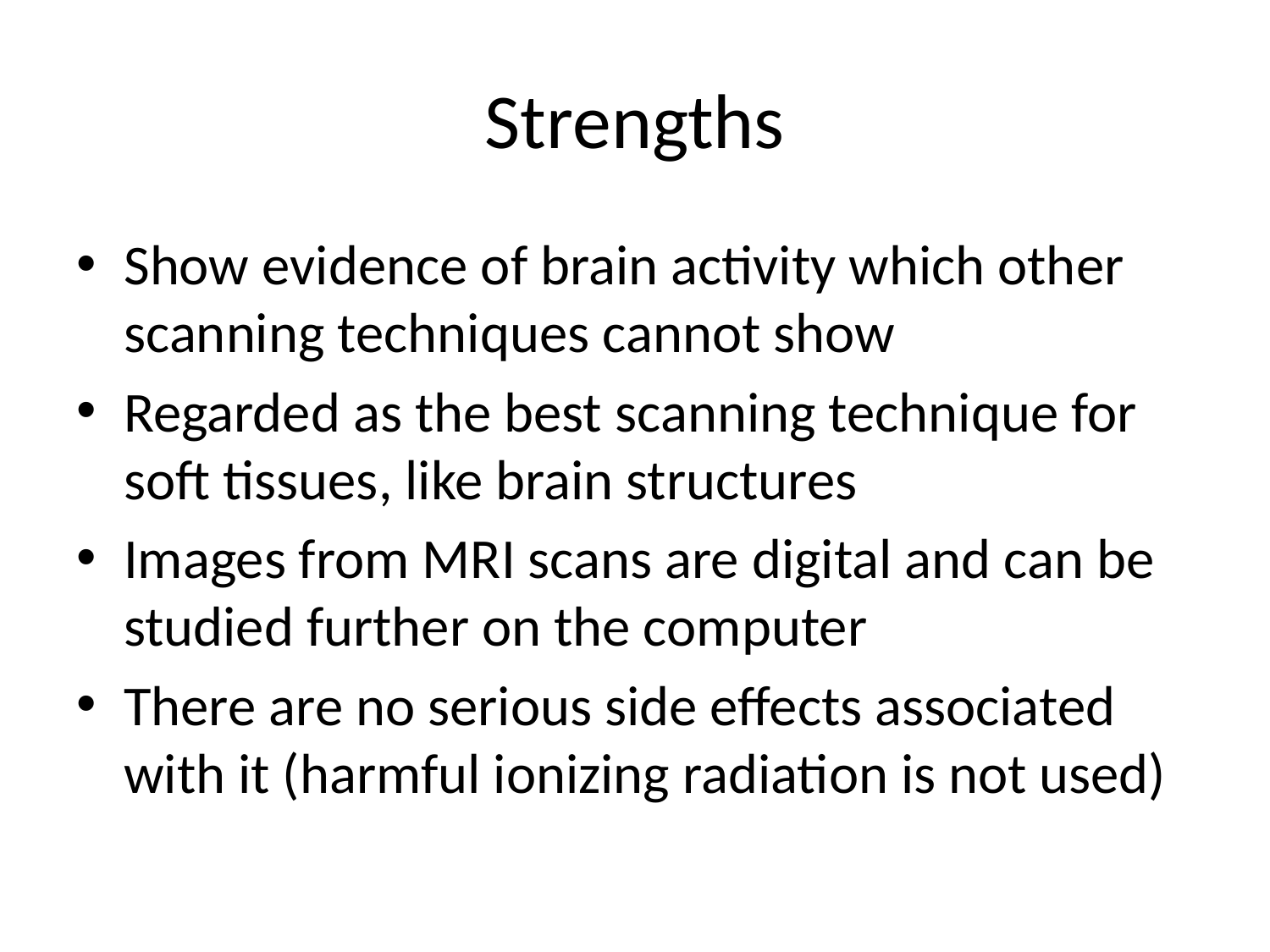

# Strengths
Show evidence of brain activity which other scanning techniques cannot show
Regarded as the best scanning technique for soft tissues, like brain structures
Images from MRI scans are digital and can be studied further on the computer
There are no serious side effects associated with it (harmful ionizing radiation is not used)